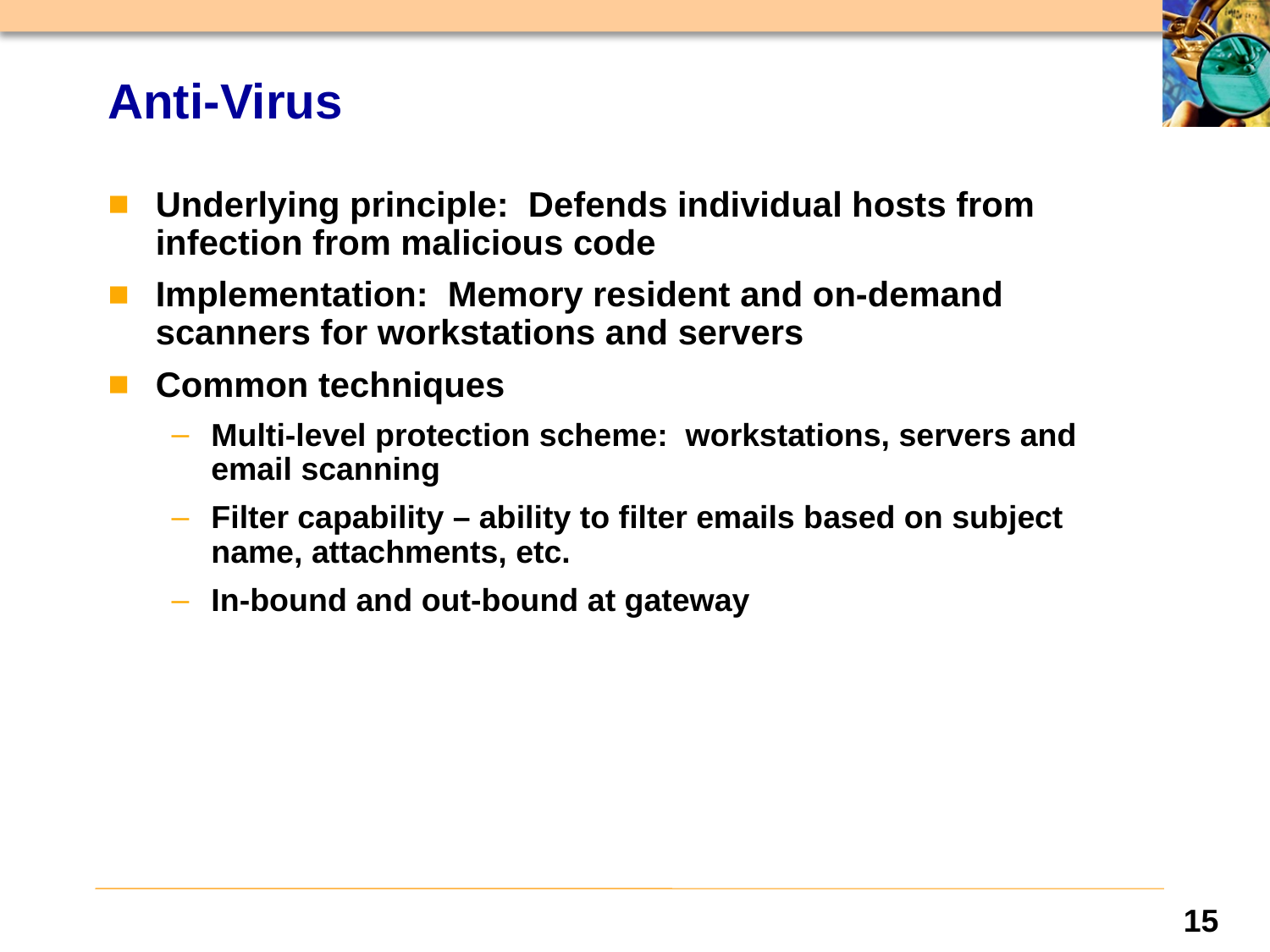

# Anti-Virus
Underlying principle:  Defends individual hosts from infection from malicious code
Implementation:  Memory resident and on-demand scanners for workstations and servers
Common techniques
Multi-level protection scheme:  workstations, servers and email scanning
Filter capability – ability to filter emails based on subject name, attachments, etc.
In-bound and out-bound at gateway